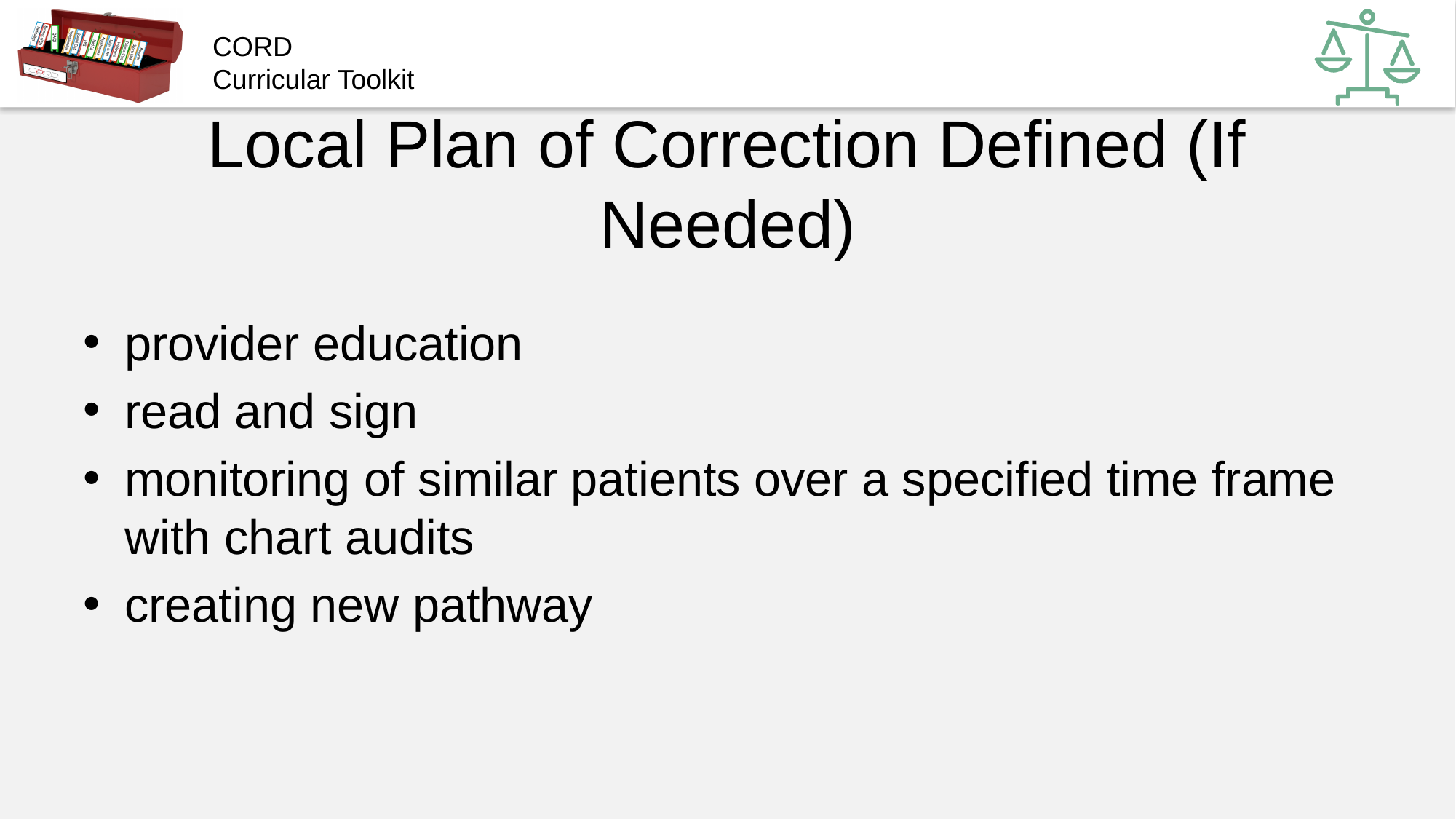

# Local Plan of Correction Defined (If Needed)
provider education
read and sign
monitoring of similar patients over a specified time frame with chart audits
creating new pathway